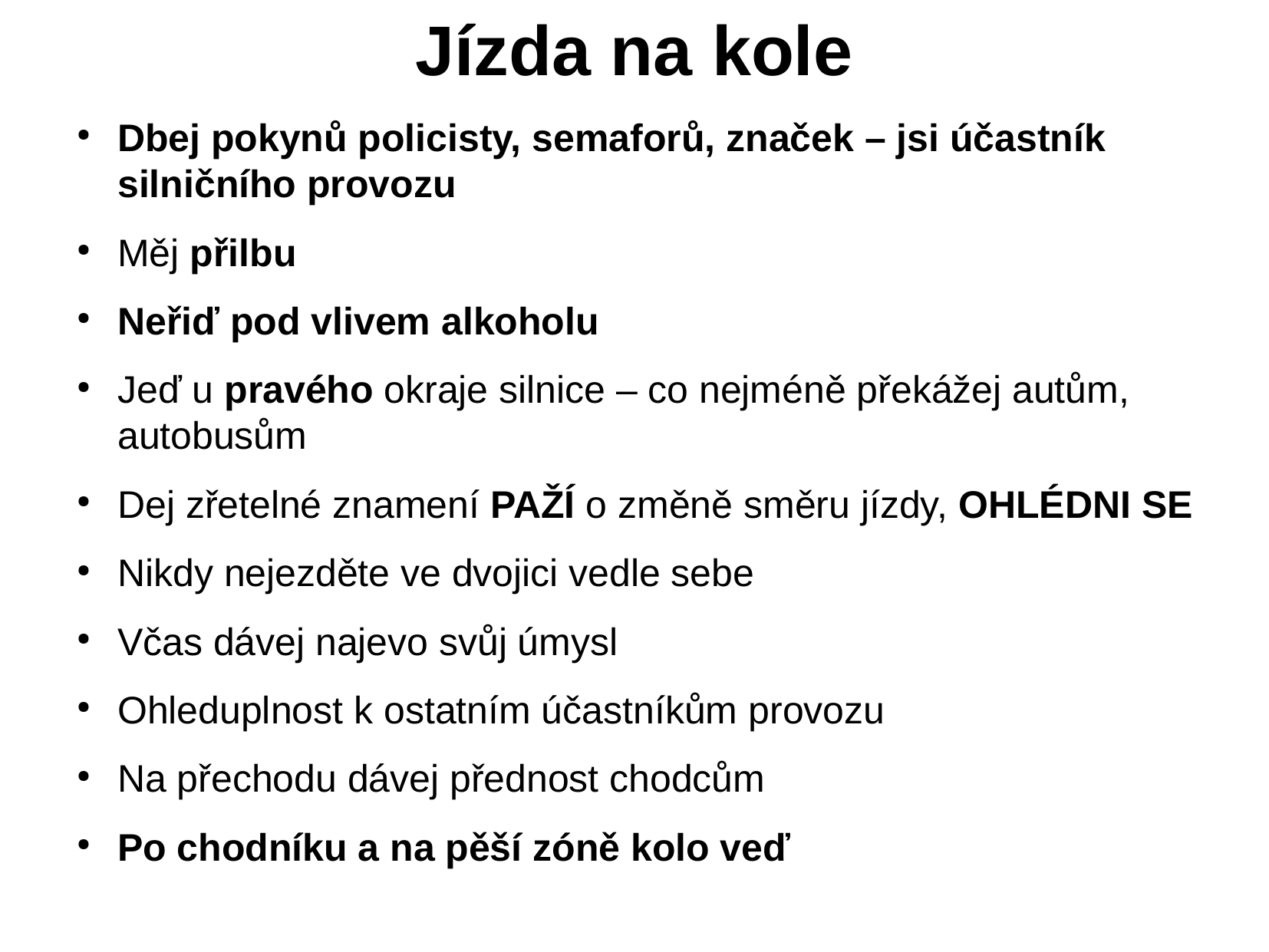

# Jízda na kole
Dbej pokynů policisty, semaforů, značek – jsi účastník silničního provozu
Měj přilbu
Neřiď pod vlivem alkoholu
Jeď u pravého okraje silnice – co nejméně překážej autům, autobusům
Dej zřetelné znamení PAŽÍ o změně směru jízdy, OHLÉDNI SE
Nikdy nejezděte ve dvojici vedle sebe
Včas dávej najevo svůj úmysl
Ohleduplnost k ostatním účastníkům provozu
Na přechodu dávej přednost chodcům
Po chodníku a na pěší zóně kolo veď